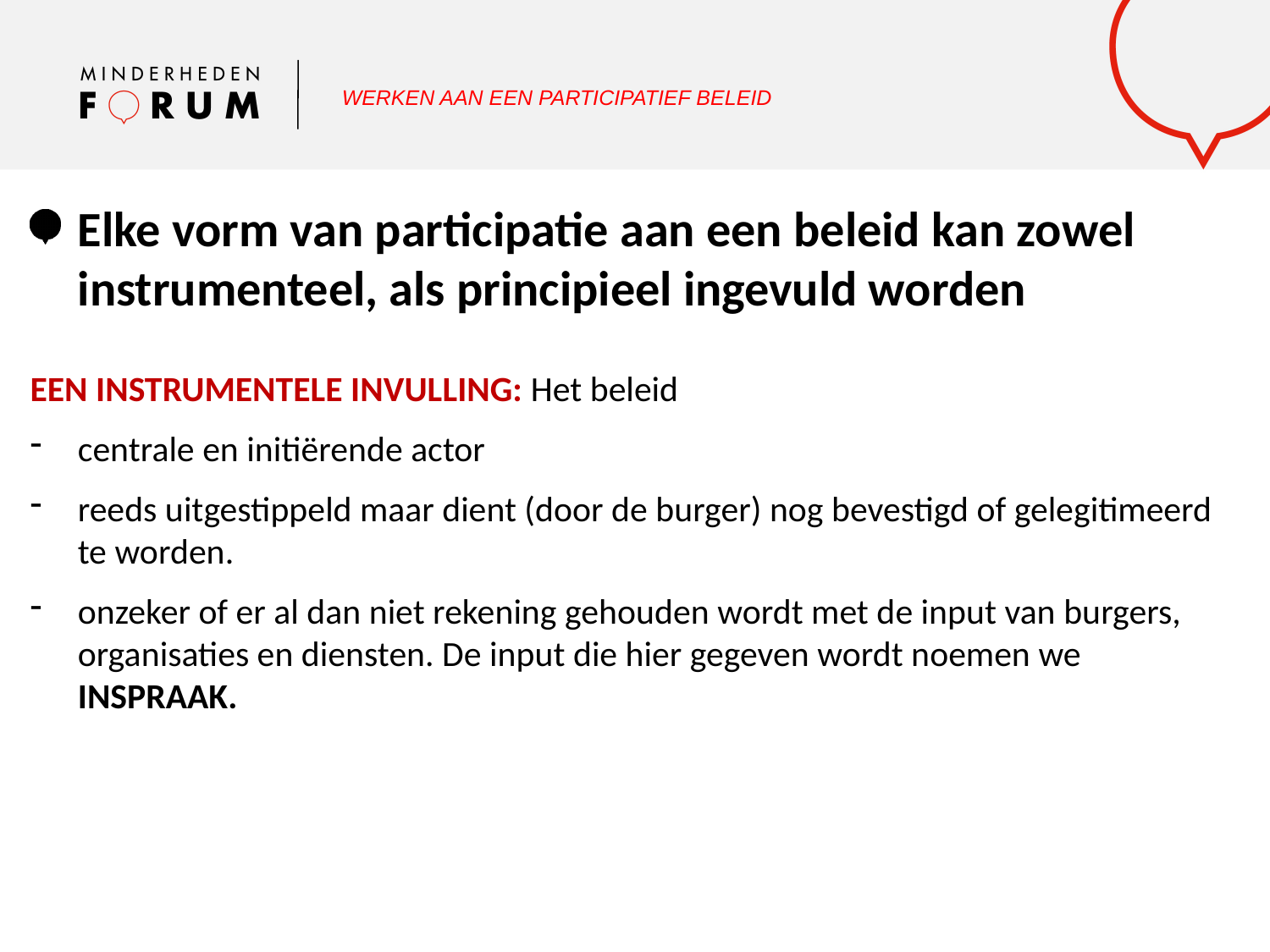

WERKEN AAN EEN PARTICIPATIEF BELEID
Elke vorm van participatie aan een beleid kan zowel instrumenteel, als principieel ingevuld worden

een instrumentele invulling: Het beleid
centrale en initiërende actor
reeds uitgestippeld maar dient (door de burger) nog bevestigd of gelegitimeerd te worden.
onzeker of er al dan niet rekening gehouden wordt met de input van burgers, organisaties en diensten. De input die hier gegeven wordt noemen we inspraak.